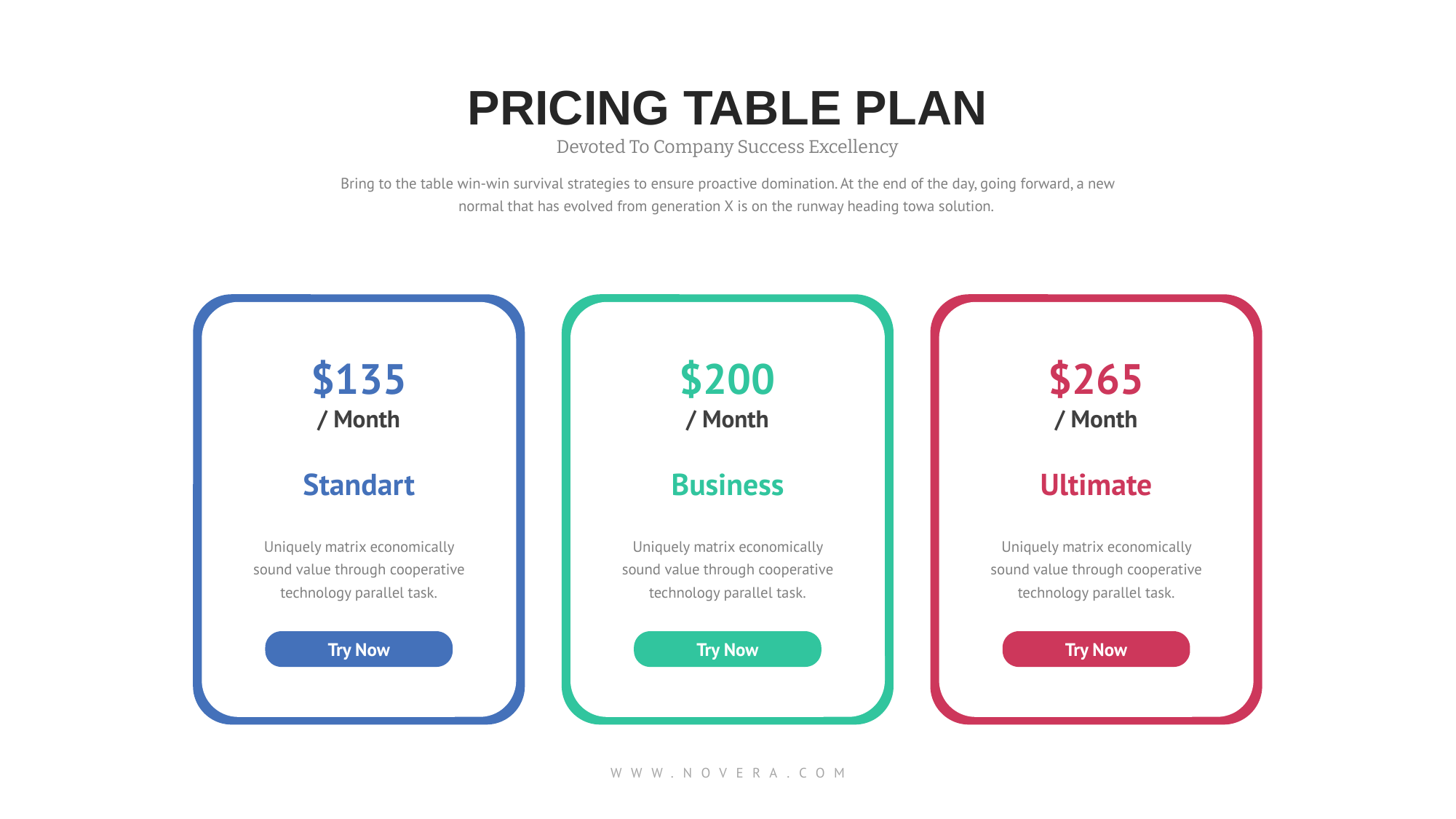

PRICING TABLE PLAN
Devoted To Company Success Excellency
Bring to the table win-win survival strategies to ensure proactive domination. At the end of the day, going forward, a new normal that has evolved from generation X is on the runway heading towa solution.

$135
$200
$265
/ Month
/ Month
/ Month
Standart
Business
Ultimate
Uniquely matrix economically sound value through cooperative technology parallel task.
Uniquely matrix economically sound value through cooperative technology parallel task.
Uniquely matrix economically sound value through cooperative technology parallel task.

Try Now
Try Now
Try Now
WWW.NOVERA.COM